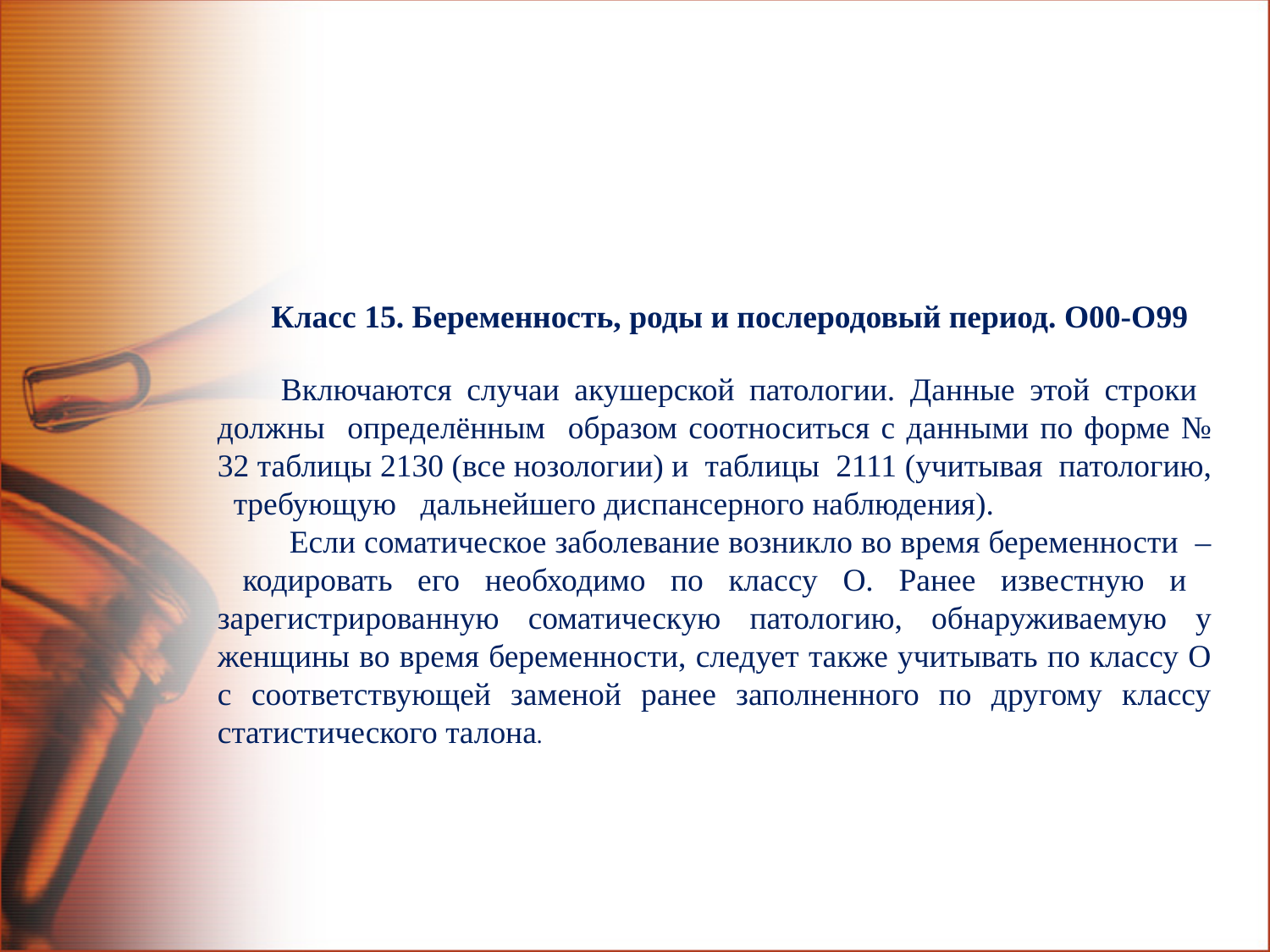

Класс 15. Беременность, роды и послеродовый период. О00-О99
Включаются случаи акушерской патологии. Данные этой строки  должны  определённым  образом соотноситься с данными по форме № 32 таблицы 2130 (все нозологии) и  таблицы  2111 (учитывая  патологию,   требующую   дальнейшего диспансерного наблюдения).
 Если соматическое заболевание возникло во время беременности  –  кодировать его необходимо по классу О. Ранее известную и  зарегистрированную соматическую патологию, обнаруживаемую у женщины во время беременности, следует также учитывать по классу О с соответствующей заменой ранее заполненного по другому классу статистического талона.